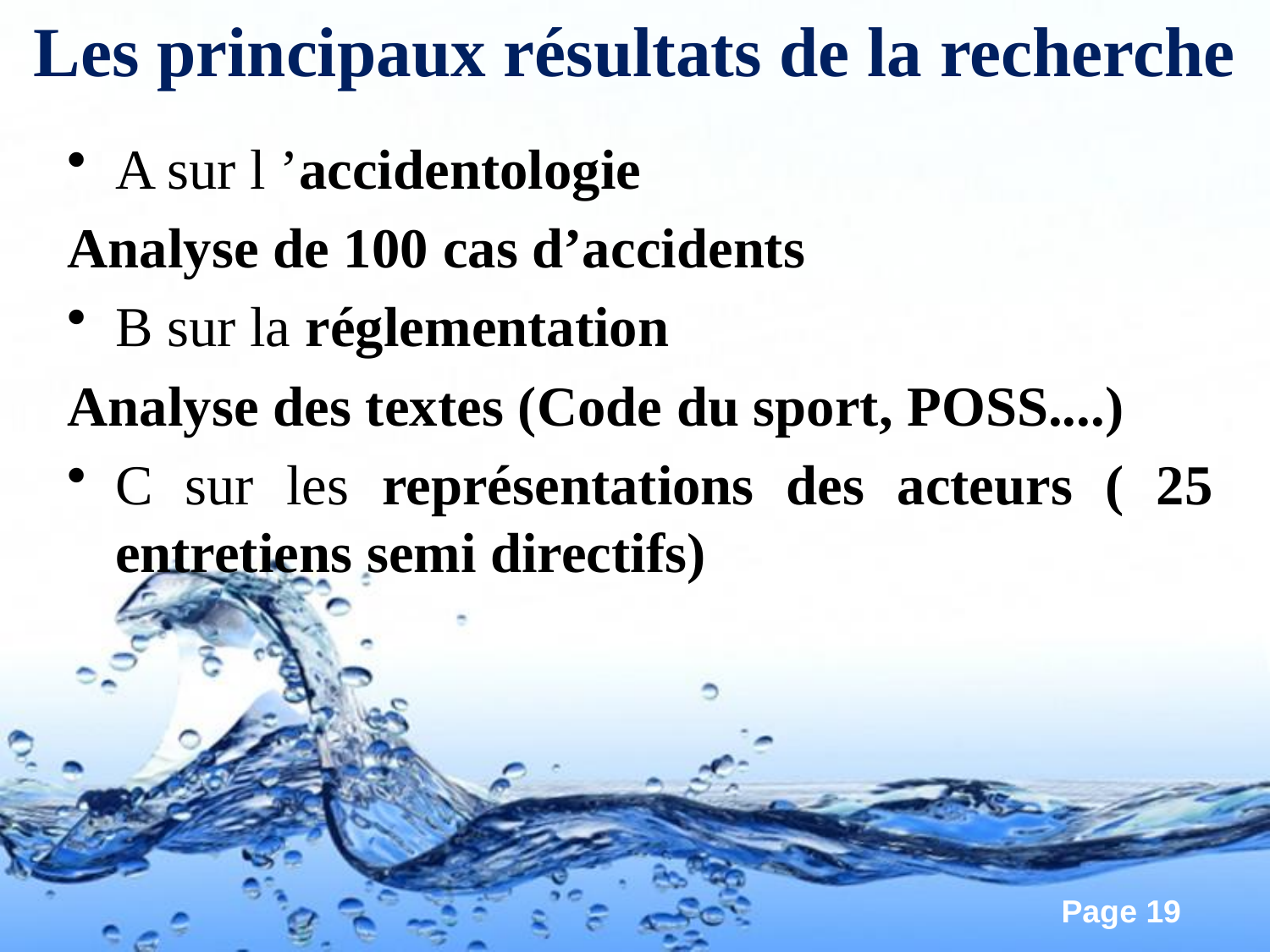

# Les principaux résultats de la recherche
A sur l ’accidentologie
Analyse de 100 cas d’accidents
B sur la réglementation
Analyse des textes (Code du sport, POSS....)
C sur les représentations des acteurs ( 25 entretiens semi directifs)